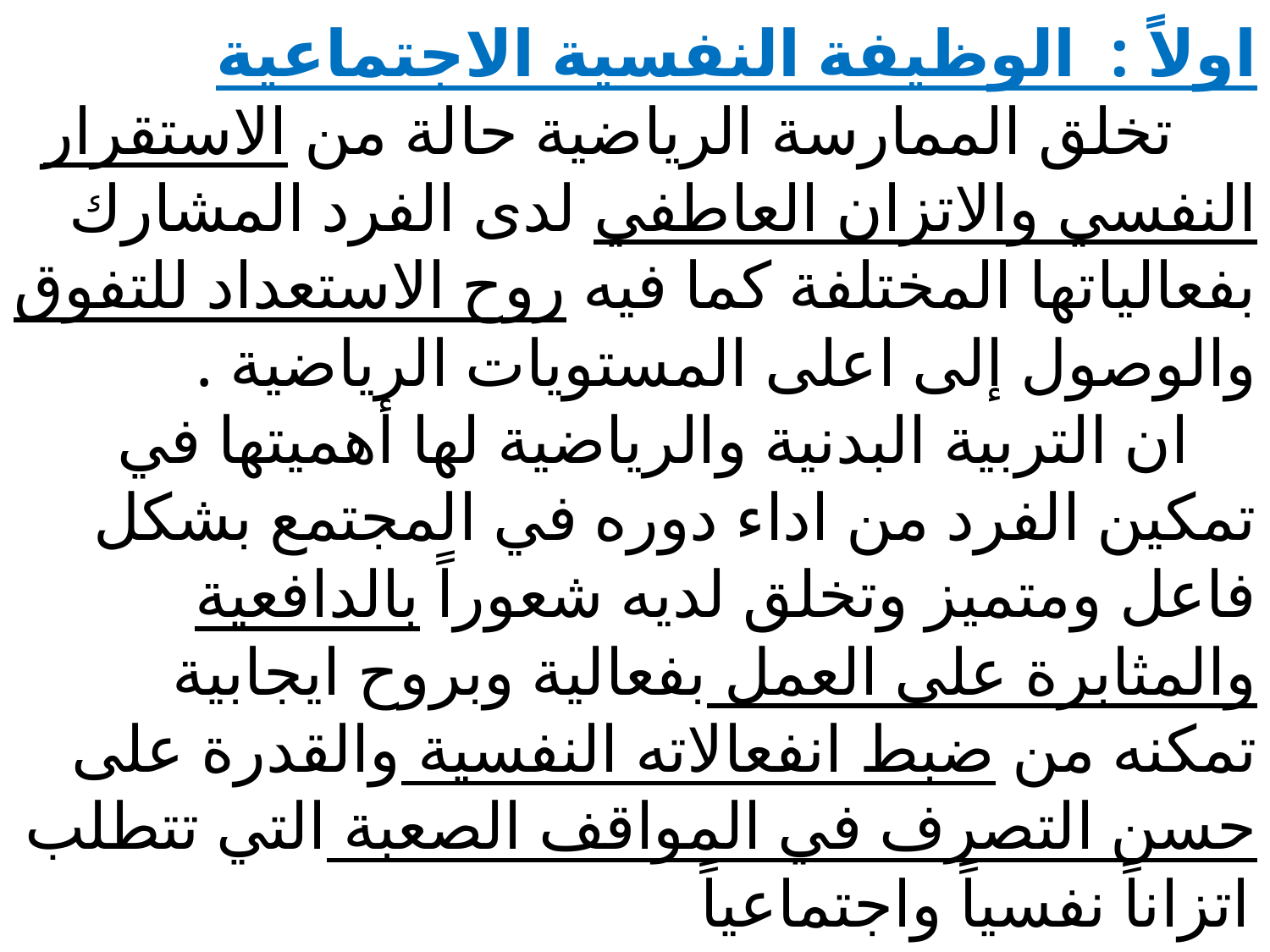

# اولاً :  الوظيفة النفسية الاجتماعية تخلق الممارسة الرياضية حالة من الاستقرار النفسي والاتزان العاطفي لدى الفرد المشارك بفعالياتها المختلفة كما فيه روح الاستعداد للتفوق والوصول إلى اعلى المستويات الرياضية .  ان التربية البدنية والرياضية لها أهميتها في تمكين الفرد من اداء دوره في المجتمع بشكل فاعل ومتميز وتخلق لديه شعوراً بالدافعية والمثابرة على العمل بفعالية وبروح ايجابية تمكنه من ضبط انفعالاته النفسية والقدرة على حسن التصرف في المواقف الصعبة التي تتطلب اتزاناً نفسياً واجتماعياً